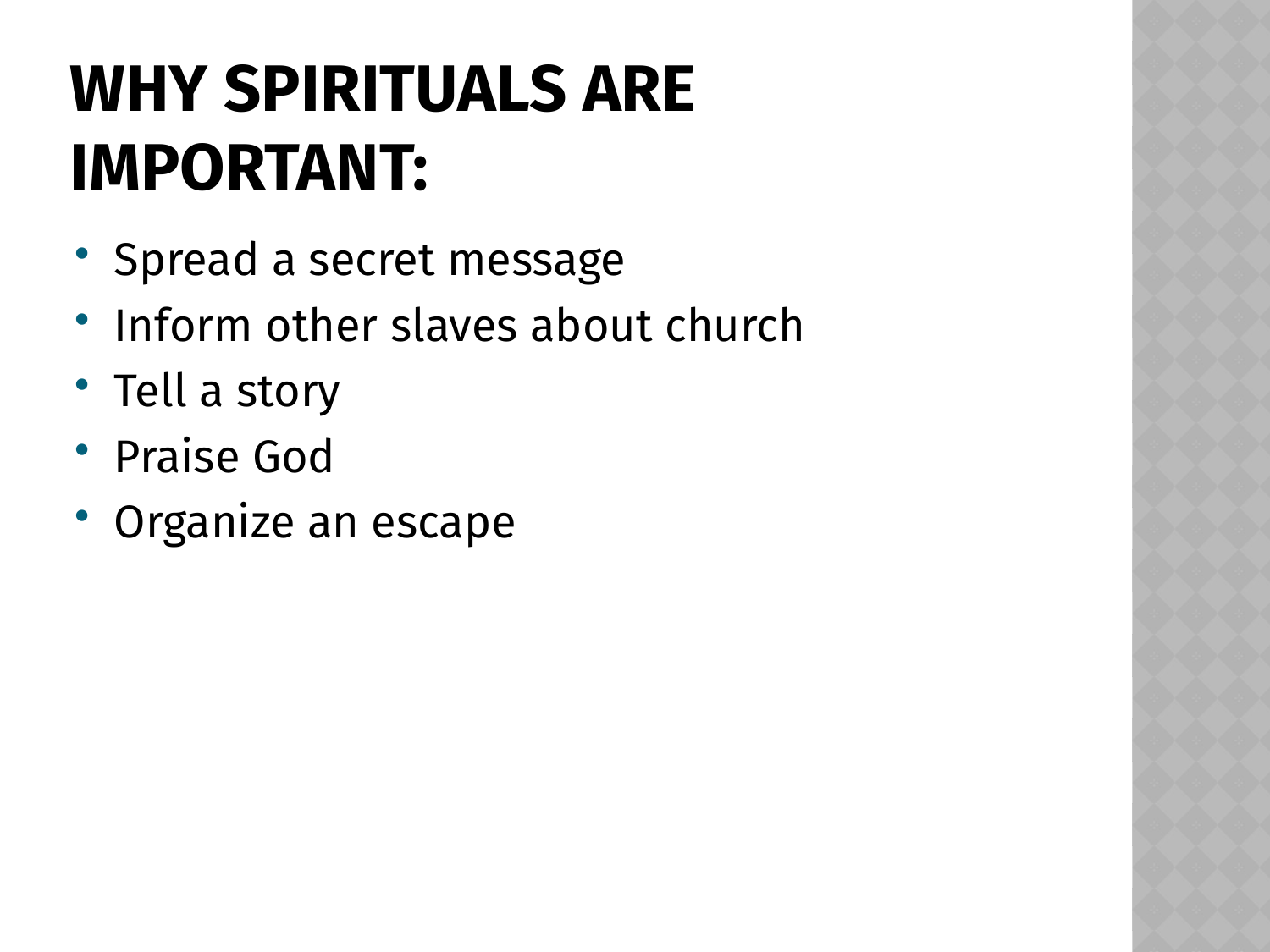

# Why Spirituals are important:
Spread a secret message
Inform other slaves about church
Tell a story
Praise God
Organize an escape